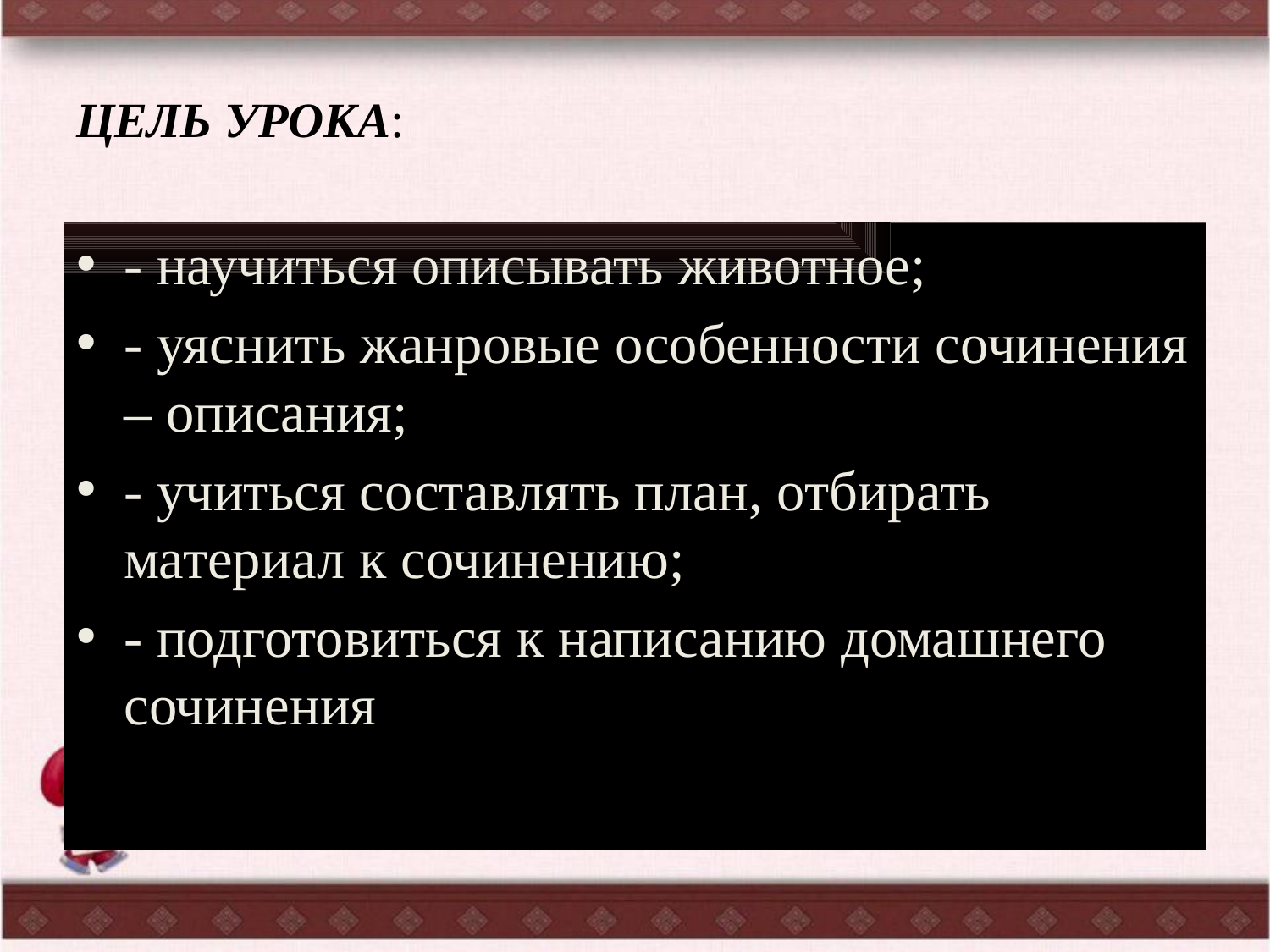

# ЦЕЛЬ УРОКА:
- научиться описывать животное;
- уяснить жанровые особенности сочинения – описания;
- учиться составлять план, отбирать материал к сочинению;
- подготовиться к написанию домашнего сочинения